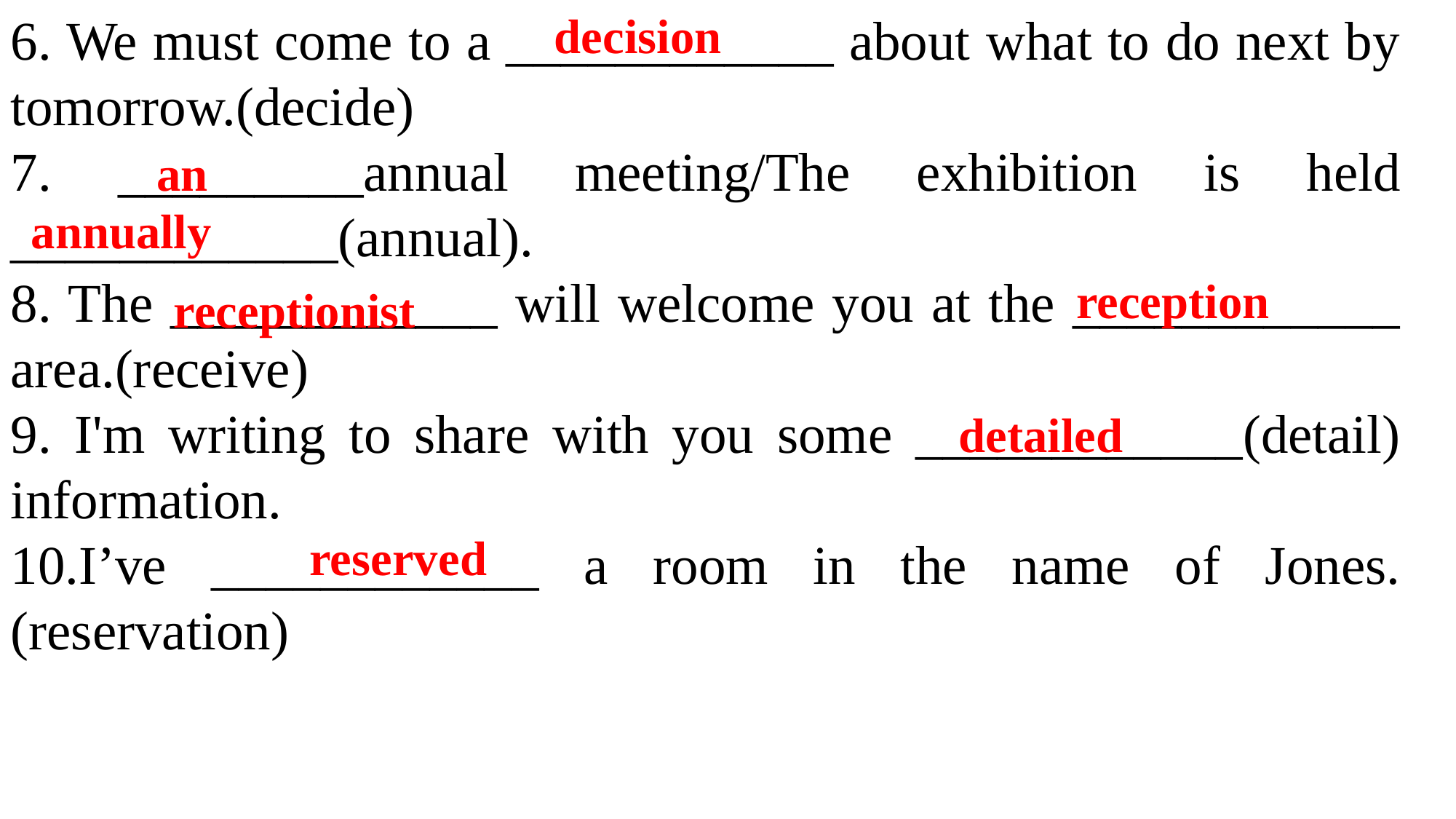

6. We must come to a ____________ about what to do next by tomorrow.(decide)
7. _________annual meeting/The exhibition is held ____________(annual).
8. The ____________ will welcome you at the ____________ area.(receive)
9. I'm writing to share with you some ____________(detail) information.
10.I’ve ____________ a room in the name of Jones.(reservation)
decision
an
annually
reception
receptionist
detailed
reserved